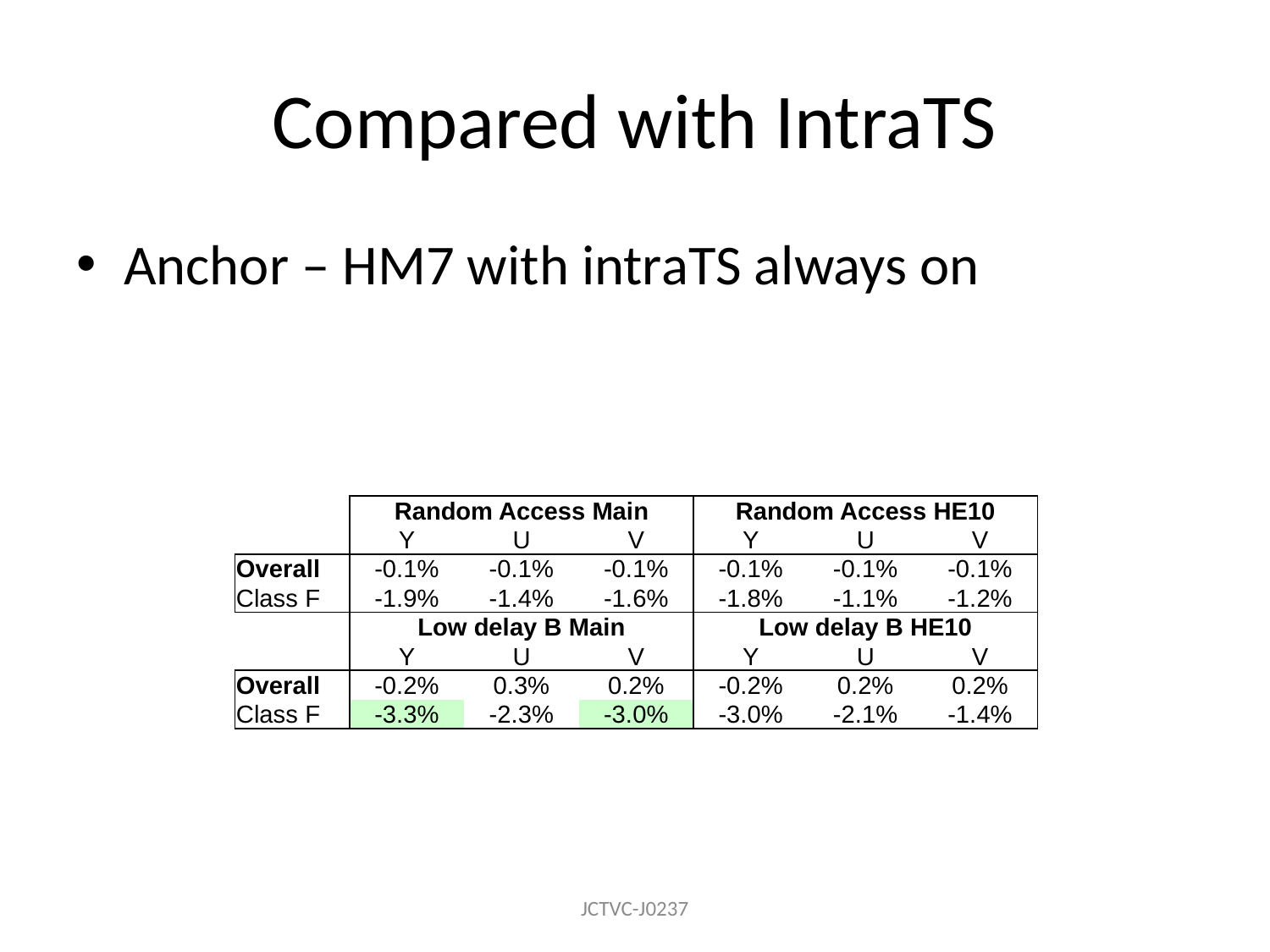

# Compared with IntraTS
Anchor – HM7 with intraTS always on
|  | Random Access Main |  |  | Random Access HE10 |  |  |
| --- | --- | --- | --- | --- | --- | --- |
|  | Y | U | V | Y | U | V |
| Overall | -0.1% | -0.1% | -0.1% | -0.1% | -0.1% | -0.1% |
| Class F | -1.9% | -1.4% | -1.6% | -1.8% | -1.1% | -1.2% |
|  | Low delay B Main |  |  | Low delay B HE10 |  |  |
|  | Y | U | V | Y | U | V |
| Overall | -0.2% | 0.3% | 0.2% | -0.2% | 0.2% | 0.2% |
| Class F | -3.3% | -2.3% | -3.0% | -3.0% | -2.1% | -1.4% |
JCTVC-J0237